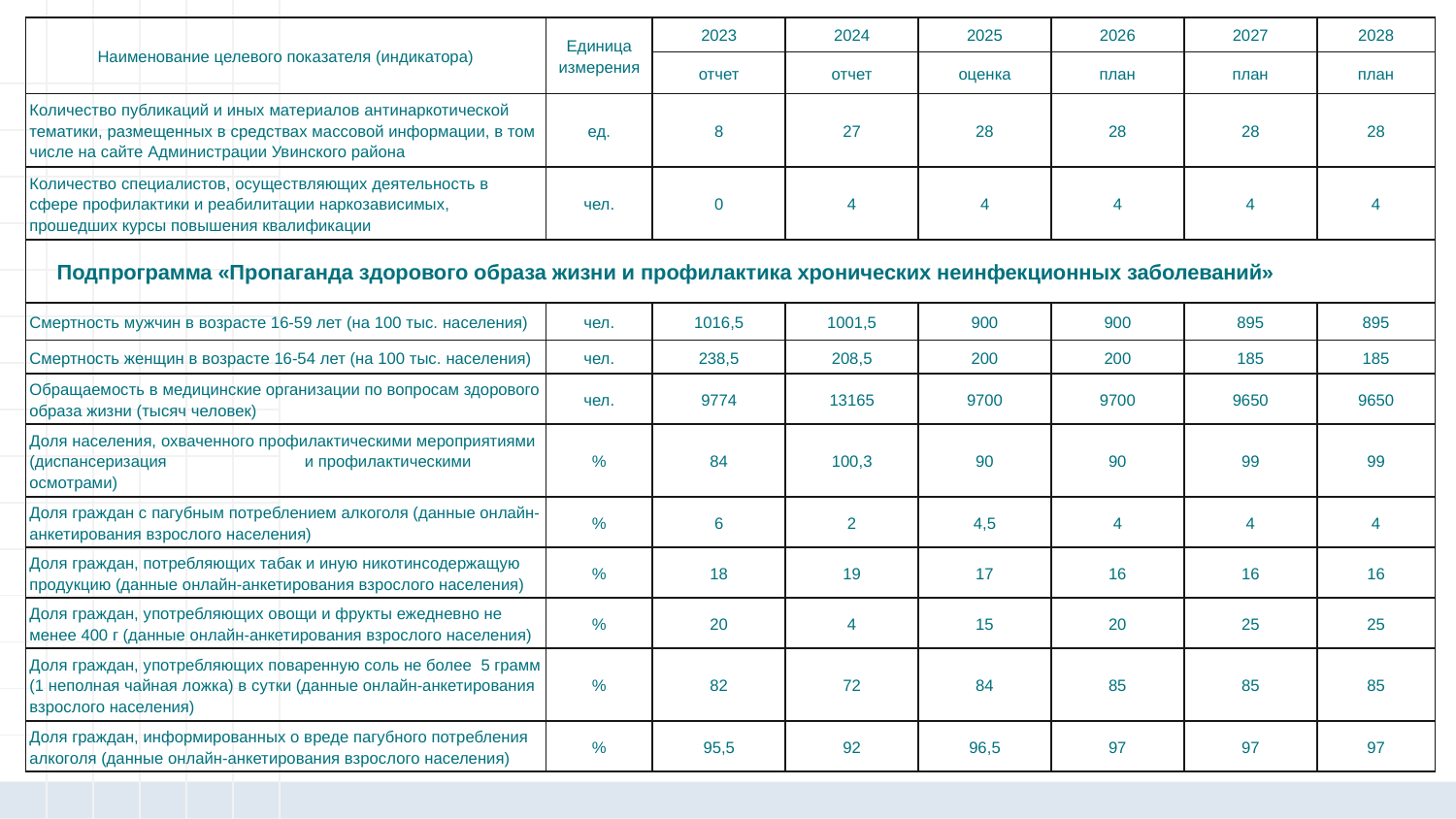

| Наименование целевого показателя (индикатора) | Единица измерения | 2023 | 2024 | 2025 | 2026 | 2027 | 2028 |
| --- | --- | --- | --- | --- | --- | --- | --- |
|  |  | отчет | отчет | оценка | план | план | план |
| Количество публикаций и иных материалов антинаркотической тематики, размещенных в средствах массовой информации, в том числе на сайте Администрации Увинского района | ед. | 8 | 27 | 28 | 28 | 28 | 28 |
| Количество специалистов, осуществляющих деятельность в сфере профилактики и реабилитации наркозависимых, прошедших курсы повышения квалификации | чел. | 0 | 4 | 4 | 4 | 4 | 4 |
| Подпрограмма «Пропаганда здорового образа жизни и профилактика хронических неинфекционных заболеваний» |  |  |  |  |  |  |  |
| Смертность мужчин в возрасте 16-59 лет (на 100 тыс. населения) | чел. | 1016,5 | 1001,5 | 900 | 900 | 895 | 895 |
| Смертность женщин в возрасте 16-54 лет (на 100 тыс. населения) | чел. | 238,5 | 208,5 | 200 | 200 | 185 | 185 |
| Обращаемость в медицинские организации по вопросам здорового образа жизни (тысяч человек) | чел. | 9774 | 13165 | 9700 | 9700 | 9650 | 9650 |
| Доля населения, охваченного профилактическими мероприятиями (диспансеризация и профилактическими осмотрами) | % | 84 | 100,3 | 90 | 90 | 99 | 99 |
| Доля граждан с пагубным потреблением алкоголя (данные онлайн-анкетирования взрослого населения) | % | 6 | 2 | 4,5 | 4 | 4 | 4 |
| Доля граждан, потребляющих табак и иную никотинсодержащую продукцию (данные онлайн-анкетирования взрослого населения) | % | 18 | 19 | 17 | 16 | 16 | 16 |
| Доля граждан, употребляющих овощи и фрукты ежедневно не менее 400 г (данные онлайн-анкетирования взрослого населения) | % | 20 | 4 | 15 | 20 | 25 | 25 |
| Доля граждан, употребляющих поваренную соль не более 5 грамм (1 неполная чайная ложка) в сутки (данные онлайн-анкетирования взрослого населения) | % | 82 | 72 | 84 | 85 | 85 | 85 |
| Доля граждан, информированных о вреде пагубного потребления алкоголя (данные онлайн-анкетирования взрослого населения) | % | 95,5 | 92 | 96,5 | 97 | 97 | 97 |